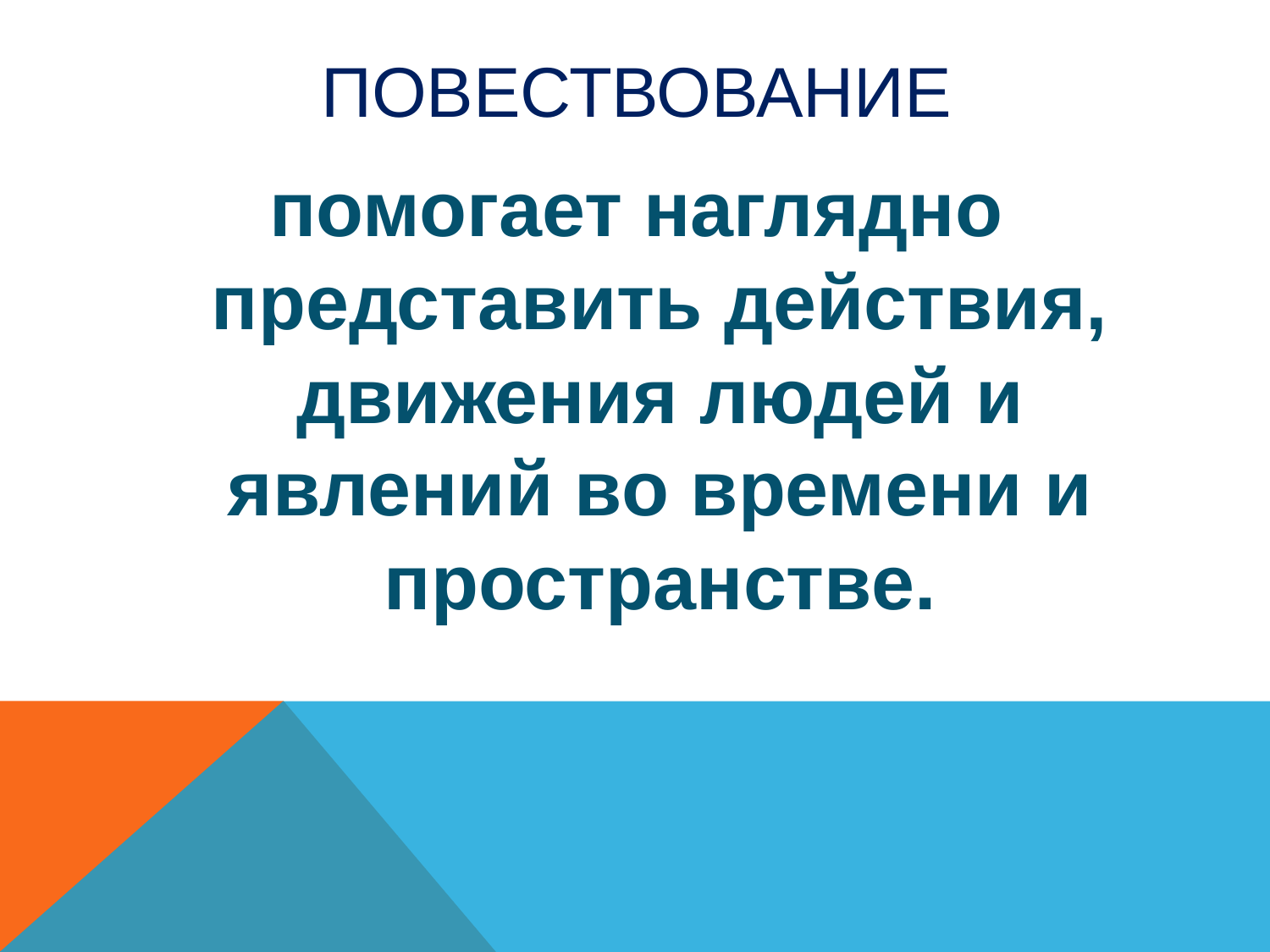

# Повествование
помогает наглядно представить действия, движения людей и явлений во времени и пространстве.